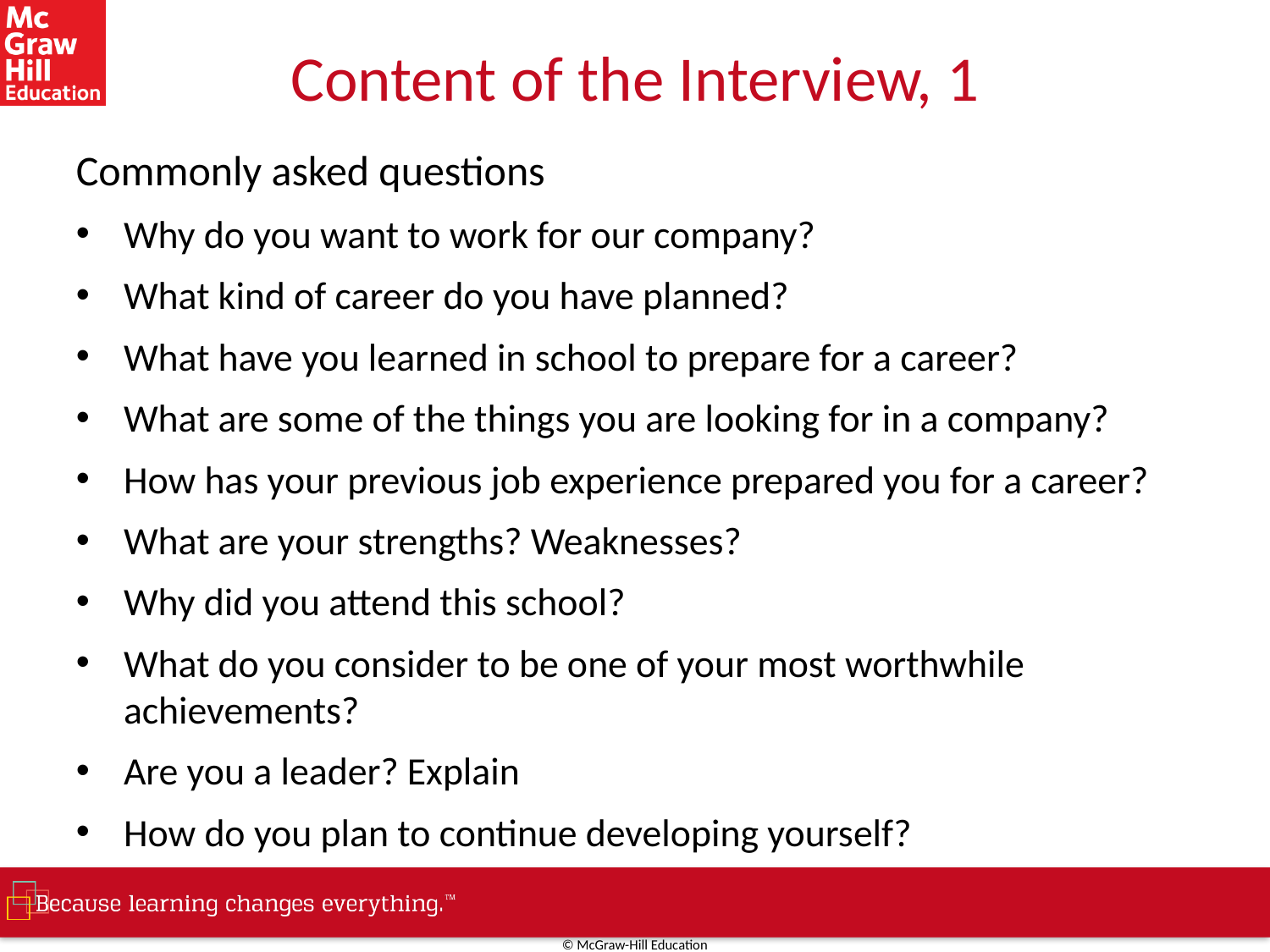

# Content of the Interview, 1
Commonly asked questions
Why do you want to work for our company?
What kind of career do you have planned?
What have you learned in school to prepare for a career?
What are some of the things you are looking for in a company?
How has your previous job experience prepared you for a career?
What are your strengths? Weaknesses?
Why did you attend this school?
What do you consider to be one of your most worthwhile achievements?
Are you a leader? Explain
How do you plan to continue developing yourself?